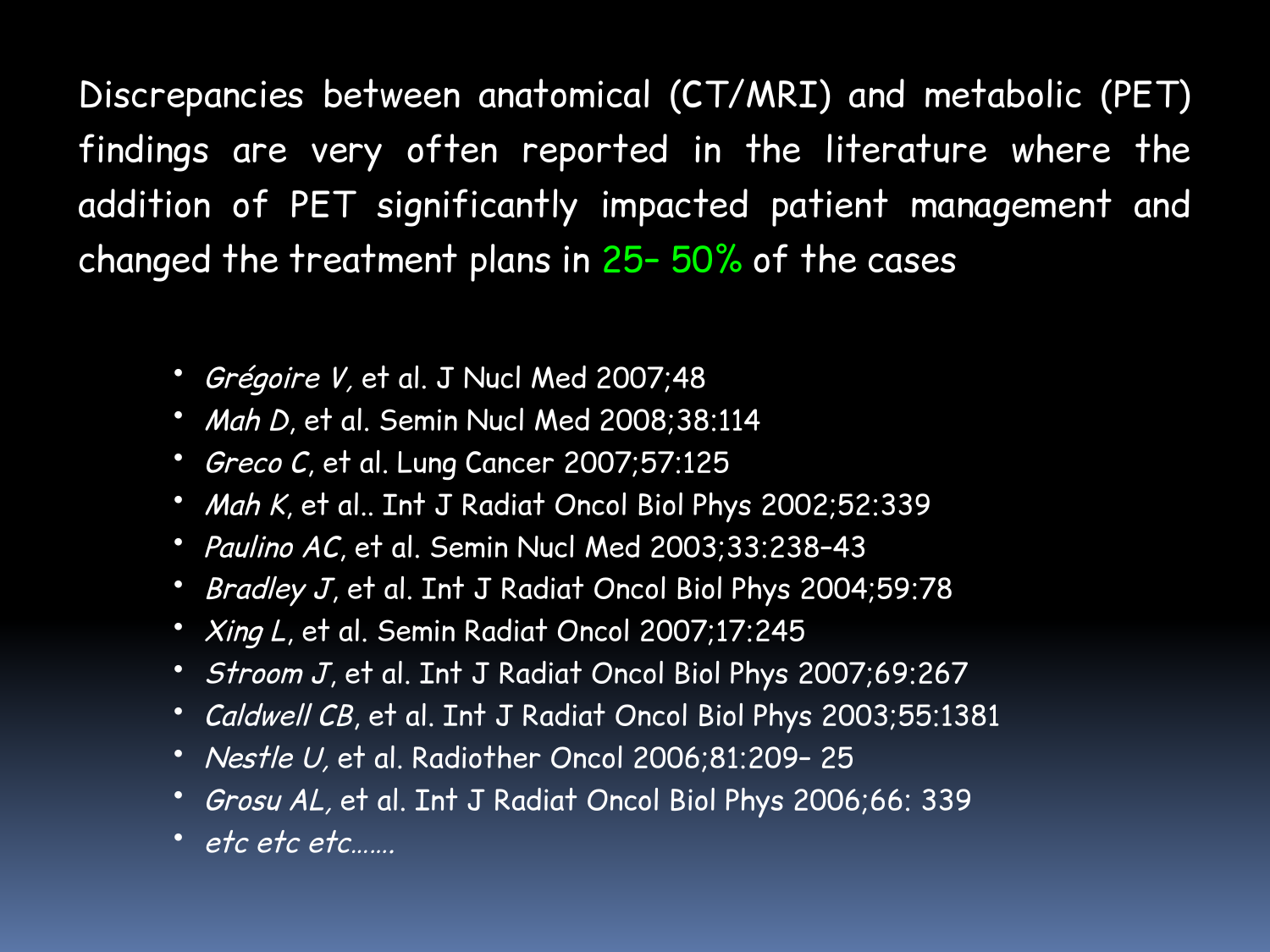

Discrepancies between anatomical (CT/MRI) and metabolic (PET) findings are very often reported in the literature where the addition of PET significantly impacted patient management and changed the treatment plans in 25– 50% of the cases
Grégoire V, et al. J Nucl Med 2007;48
Mah D, et al. Semin Nucl Med 2008;38:114
Greco C, et al. Lung Cancer 2007;57:125
Mah K, et al.. Int J Radiat Oncol Biol Phys 2002;52:339
Paulino AC, et al. Semin Nucl Med 2003;33:238–43
Bradley J, et al. Int J Radiat Oncol Biol Phys 2004;59:78
Xing L, et al. Semin Radiat Oncol 2007;17:245
Stroom J, et al. Int J Radiat Oncol Biol Phys 2007;69:267
Caldwell CB, et al. Int J Radiat Oncol Biol Phys 2003;55:1381
Nestle U, et al. Radiother Oncol 2006;81:209– 25
Grosu AL, et al. Int J Radiat Oncol Biol Phys 2006;66: 339
etc etc etc…….